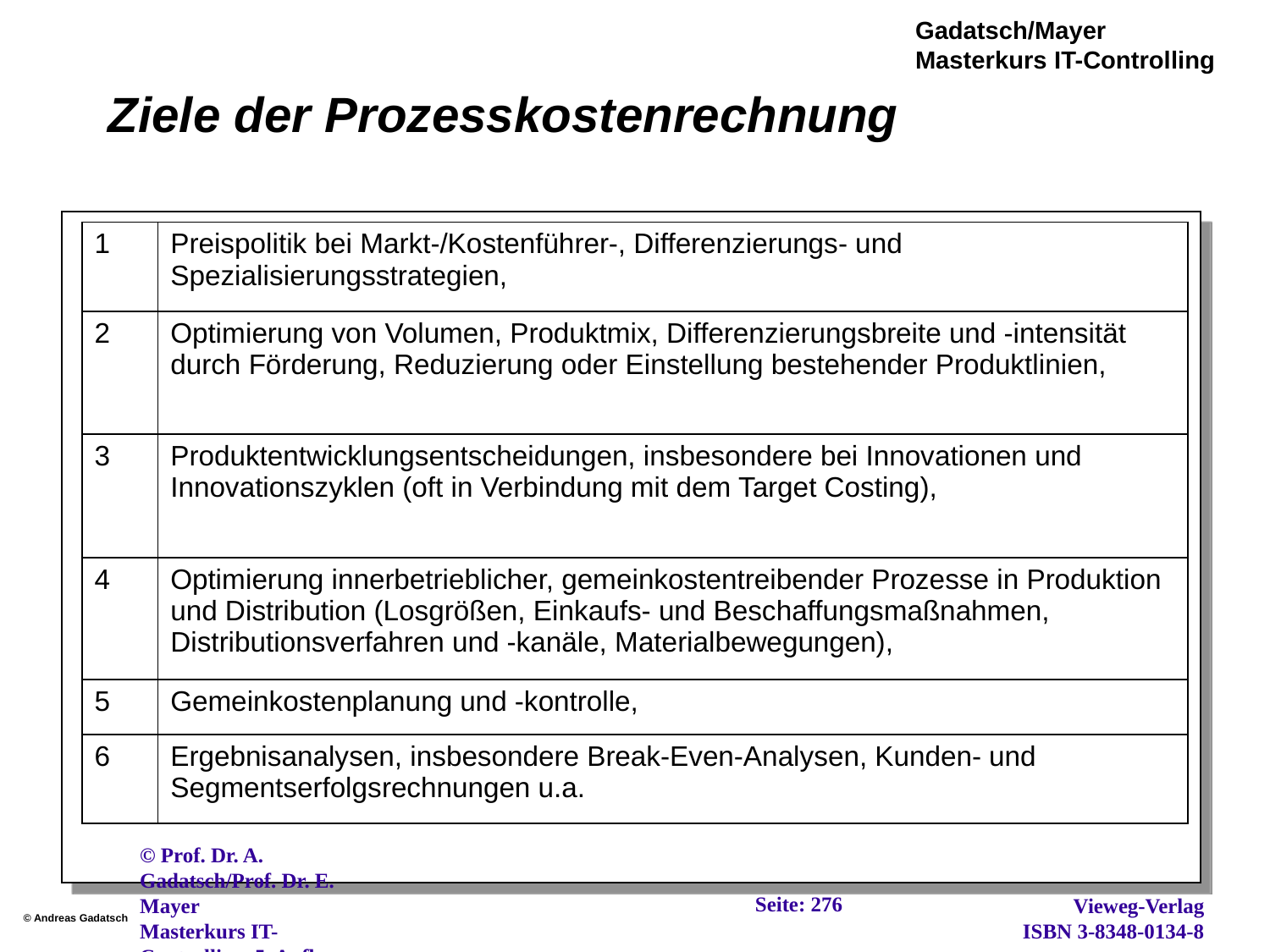

# Ziele der Prozesskostenrechnung
| 1 | Preispolitik bei Markt-/Kostenführer-, Differenzierungs- und Spezialisierungsstrategien, |
| --- | --- |
| 2 | Optimierung von Volumen, Produktmix, Differenzierungsbreite und -intensität durch Förderung, Reduzierung oder Einstellung bestehender Produktlinien, |
| 3 | Produktentwicklungsentscheidungen, insbesondere bei Innovationen und Innovationszyklen (oft in Verbindung mit dem Target Costing), |
| 4 | Optimierung innerbetrieblicher, gemeinkostentreibender Prozesse in Produktion und Distribution (Losgrößen, Einkaufs- und Beschaffungsmaßnahmen, Distributionsverfahren und -kanäle, Materialbewegungen), |
| 5 | Gemeinkostenplanung und -kontrolle, |
| 6 | Ergebnisanalysen, insbesondere Break-Even-Analysen, Kunden- und Segmentserfolgsrechnungen u.a. |

Seite: 276

© Prof. Dr. A. Gadatsch/Prof. Dr. E. Mayer
Masterkurs IT-Controlling, 5. Aufl., Wiesbaden, 2012